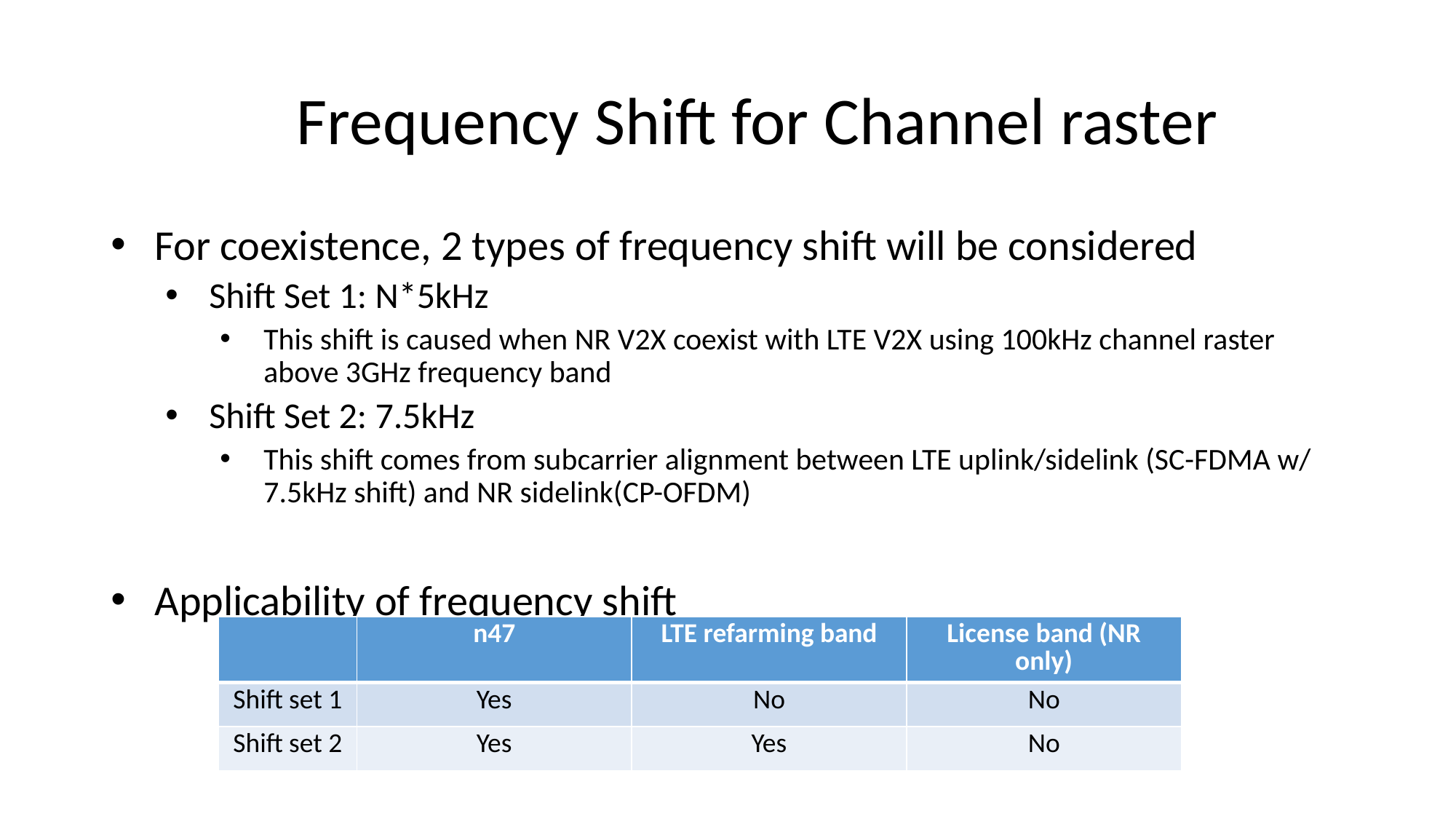

# Frequency Shift for Channel raster
For coexistence, 2 types of frequency shift will be considered
Shift Set 1: N*5kHz
This shift is caused when NR V2X coexist with LTE V2X using 100kHz channel raster above 3GHz frequency band
Shift Set 2: 7.5kHz
This shift comes from subcarrier alignment between LTE uplink/sidelink (SC-FDMA w/ 7.5kHz shift) and NR sidelink(CP-OFDM)

Applicability of frequency shift

|  | n47 | LTE refarming band | License band (NR only) |
| --- | --- | --- | --- |
| Shift set 1 | Yes | No | No |
| Shift set 2 | Yes | Yes | No |